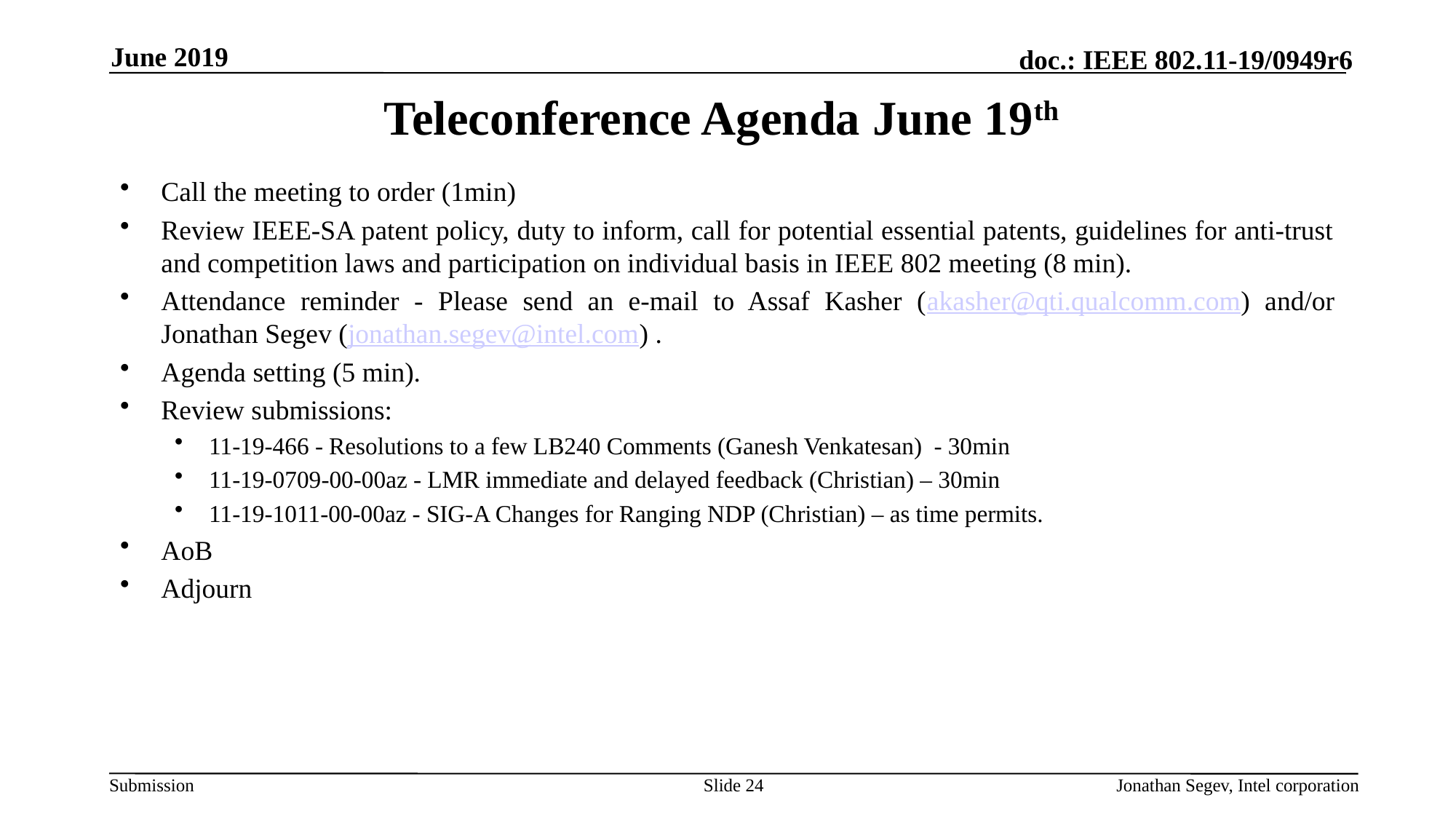

June 2019
# Teleconference Agenda June 19th
Call the meeting to order (1min)
Review IEEE-SA patent policy, duty to inform, call for potential essential patents, guidelines for anti-trust and competition laws and participation on individual basis in IEEE 802 meeting (8 min).
Attendance reminder - Please send an e-mail to Assaf Kasher (akasher@qti.qualcomm.com) and/or Jonathan Segev (jonathan.segev@intel.com) .
Agenda setting (5 min).
Review submissions:
11-19-466 - Resolutions to a few LB240 Comments (Ganesh Venkatesan)  - 30min
11-19-0709-00-00az - LMR immediate and delayed feedback (Christian) – 30min
11-19-1011-00-00az - SIG-A Changes for Ranging NDP (Christian) – as time permits.
AoB
Adjourn

Slide 24
Jonathan Segev, Intel corporation